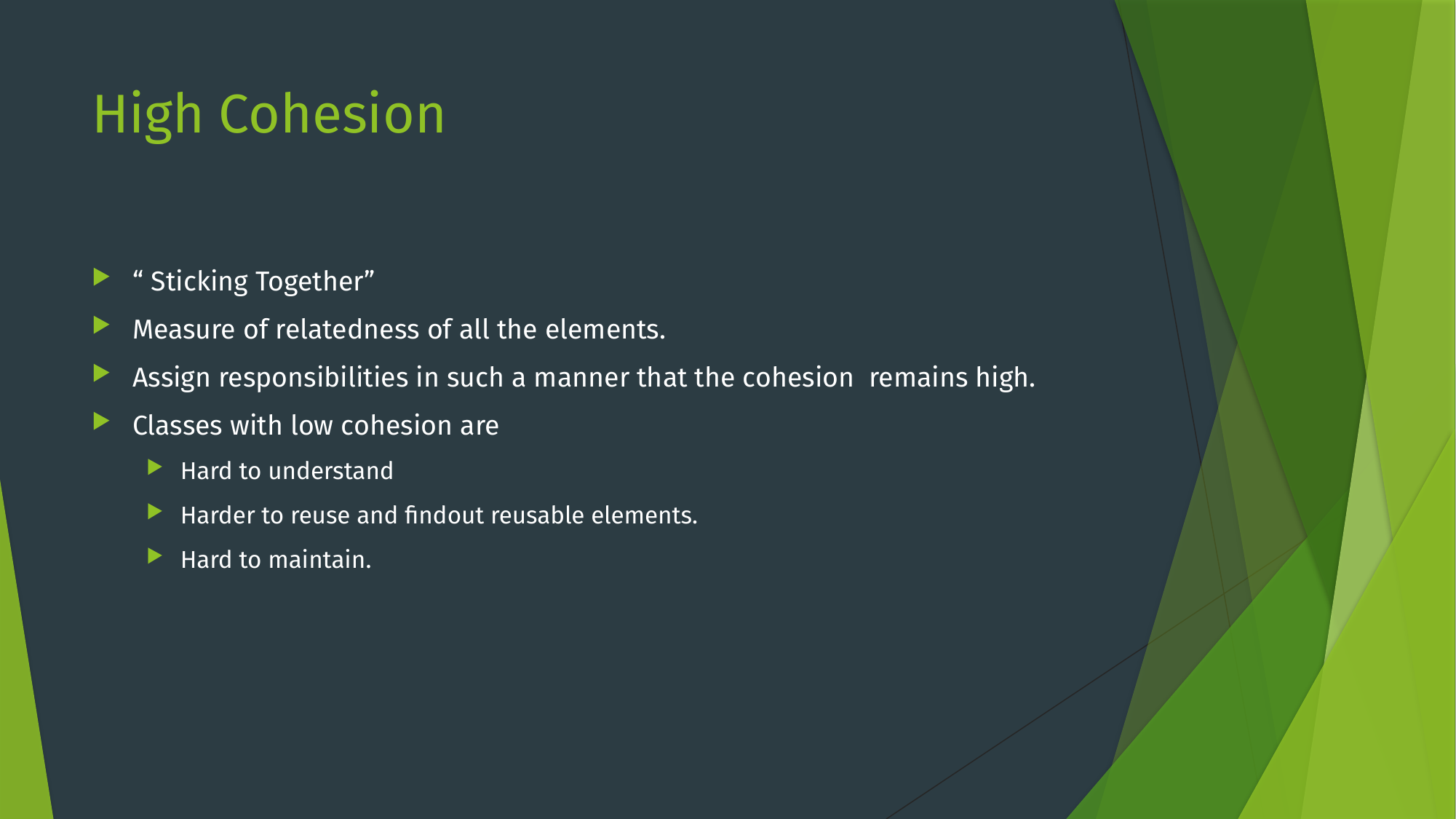

# High Cohesion
“ Sticking Together”
Measure of relatedness of all the elements.
Assign responsibilities in such a manner that the cohesion  remains high.
Classes with low cohesion are
Hard to understand
Harder to reuse and findout reusable elements.
Hard to maintain.